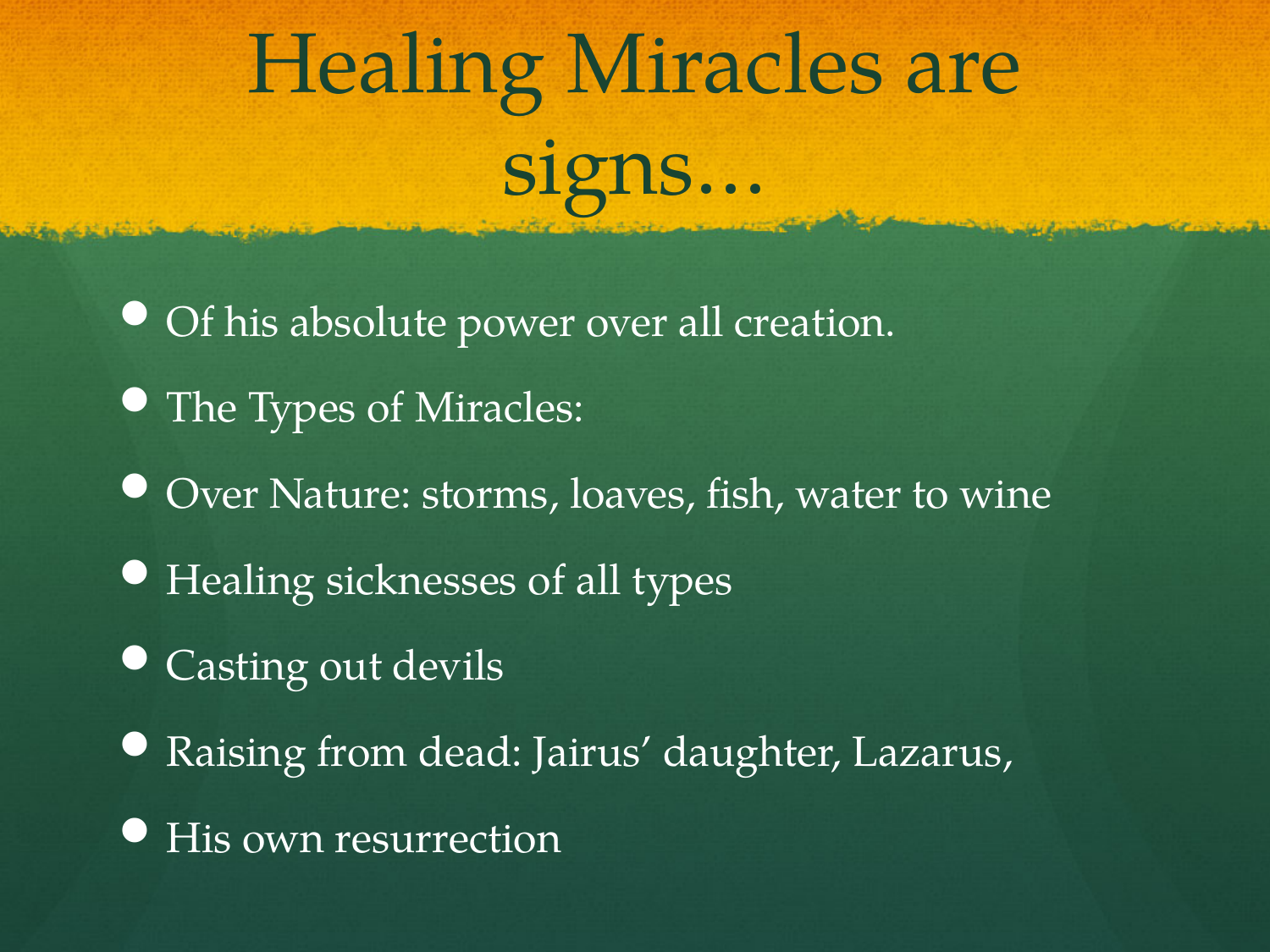

# Healing Miracles are signs…
Of his absolute power over all creation.
The Types of Miracles:
Over Nature: storms, loaves, fish, water to wine
Healing sicknesses of all types
Casting out devils
Raising from dead: Jairus’ daughter, Lazarus,
His own resurrection